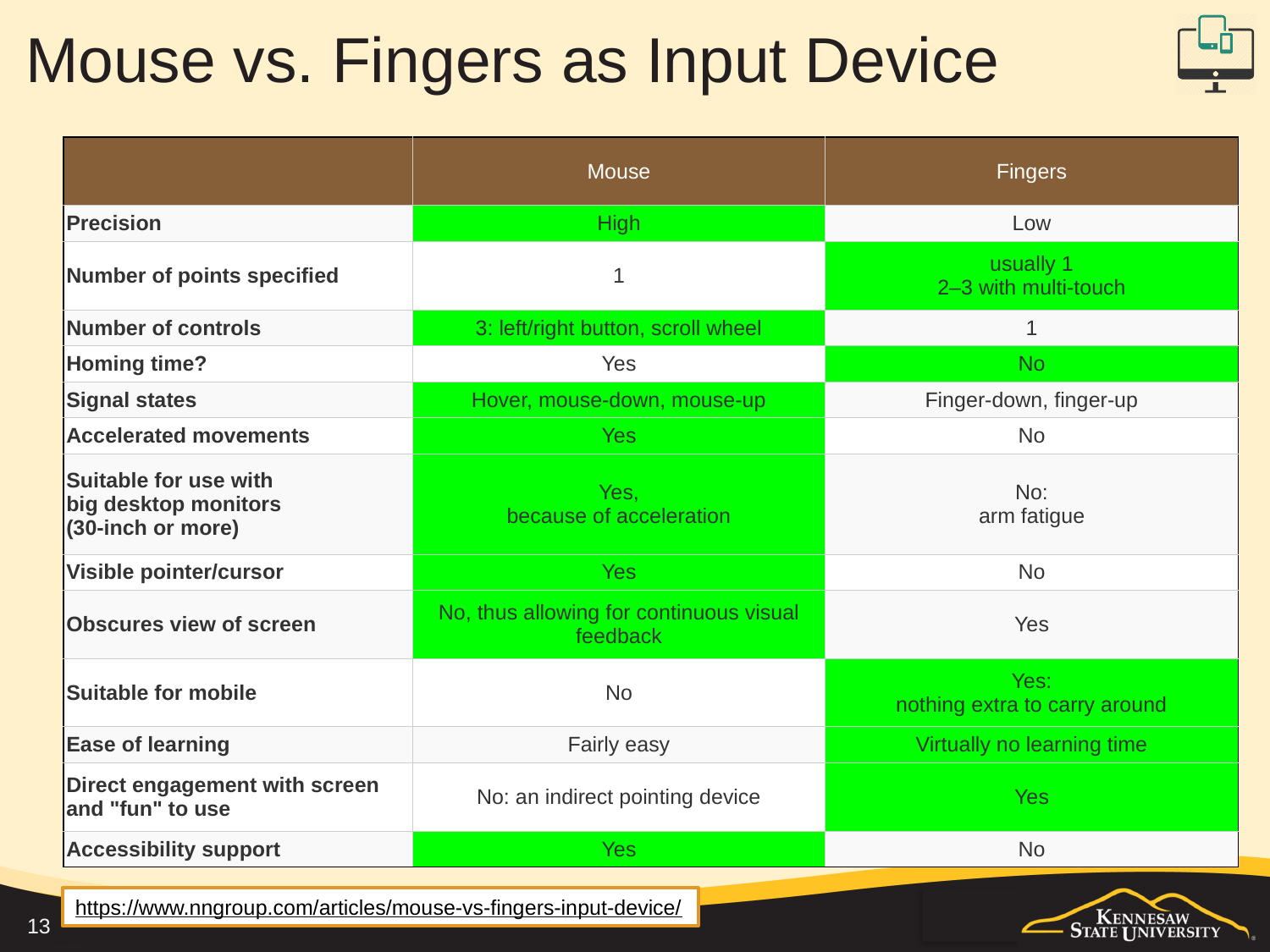

# Mouse vs. Fingers as Input Device
|  | Mouse | Fingers |
| --- | --- | --- |
| Precision | High | Low |
| Number of points specified | 1 | usually 1 2–3 with multi-touch |
| Number of controls | 3: left/right button, scroll wheel | 1 |
| Homing time? | Yes | No |
| Signal states | Hover, mouse-down, mouse-up | Finger-down, finger-up |
| Accelerated movements | Yes | No |
| Suitable for use with big desktop monitors (30-inch or more) | Yes, because of acceleration | No: arm fatigue |
| Visible pointer/cursor | Yes | No |
| Obscures view of screen | No, thus allowing for continuous visual feedback | Yes |
| Suitable for mobile | No | Yes: nothing extra to carry around |
| Ease of learning | Fairly easy | Virtually no learning time |
| Direct engagement with screen and "fun" to use | No: an indirect pointing device | Yes |
| Accessibility support | Yes | No |
https://www.nngroup.com/articles/mouse-vs-fingers-input-device/
13